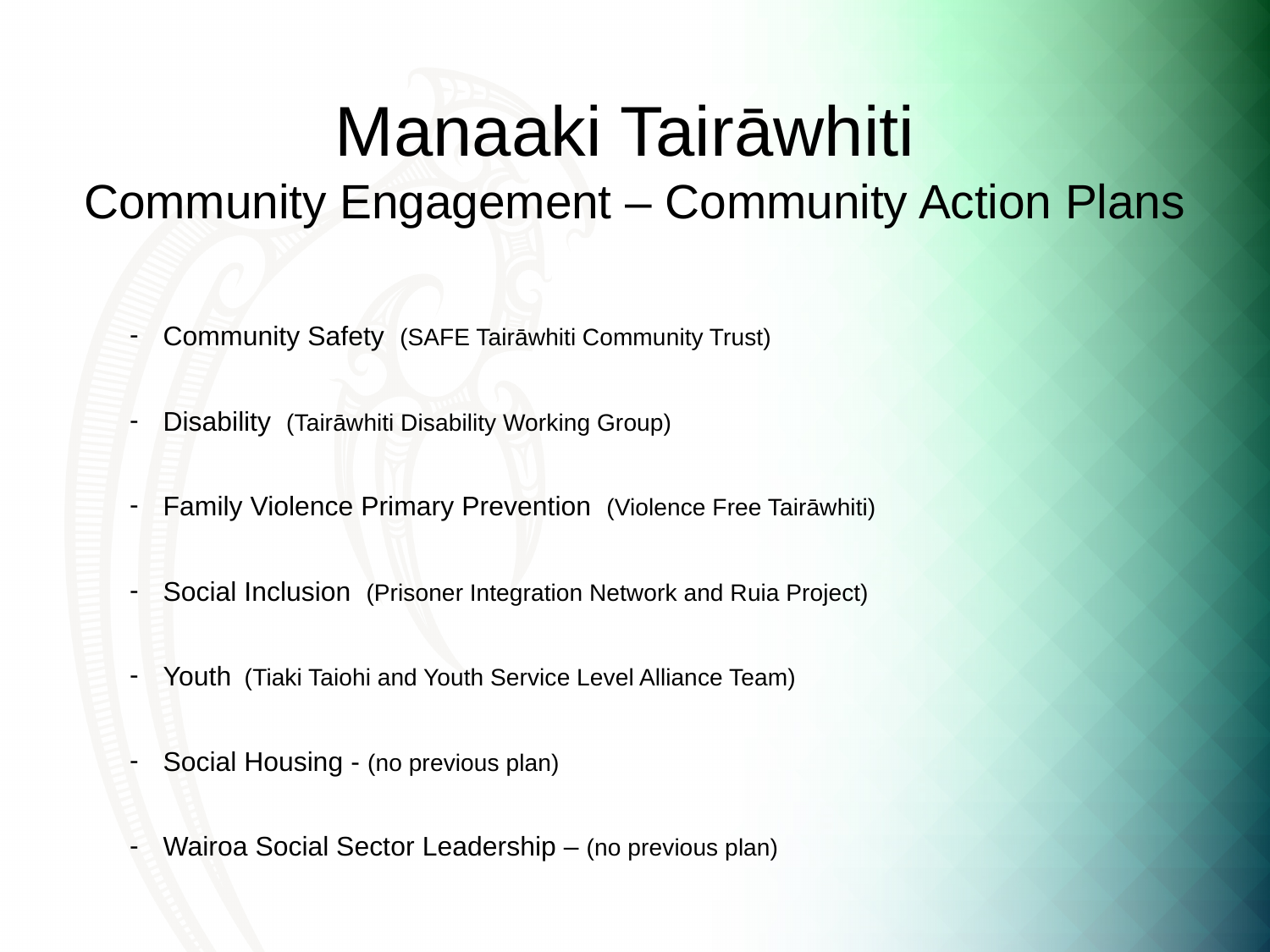

Manaaki Tairāwhiti
Community Engagement – Community Action Plans

Community Safety  (SAFE Tairāwhiti Community Trust)

Disability  (Tairāwhiti Disability Working Group)

Family Violence Primary Prevention  (Violence Free Tairāwhiti)

Social Inclusion  (Prisoner Integration Network and Ruia Project)

Youth  (Tiaki Taiohi and Youth Service Level Alliance Team)

Social Housing - (no previous plan)

Wairoa Social Sector Leadership – (no previous plan)